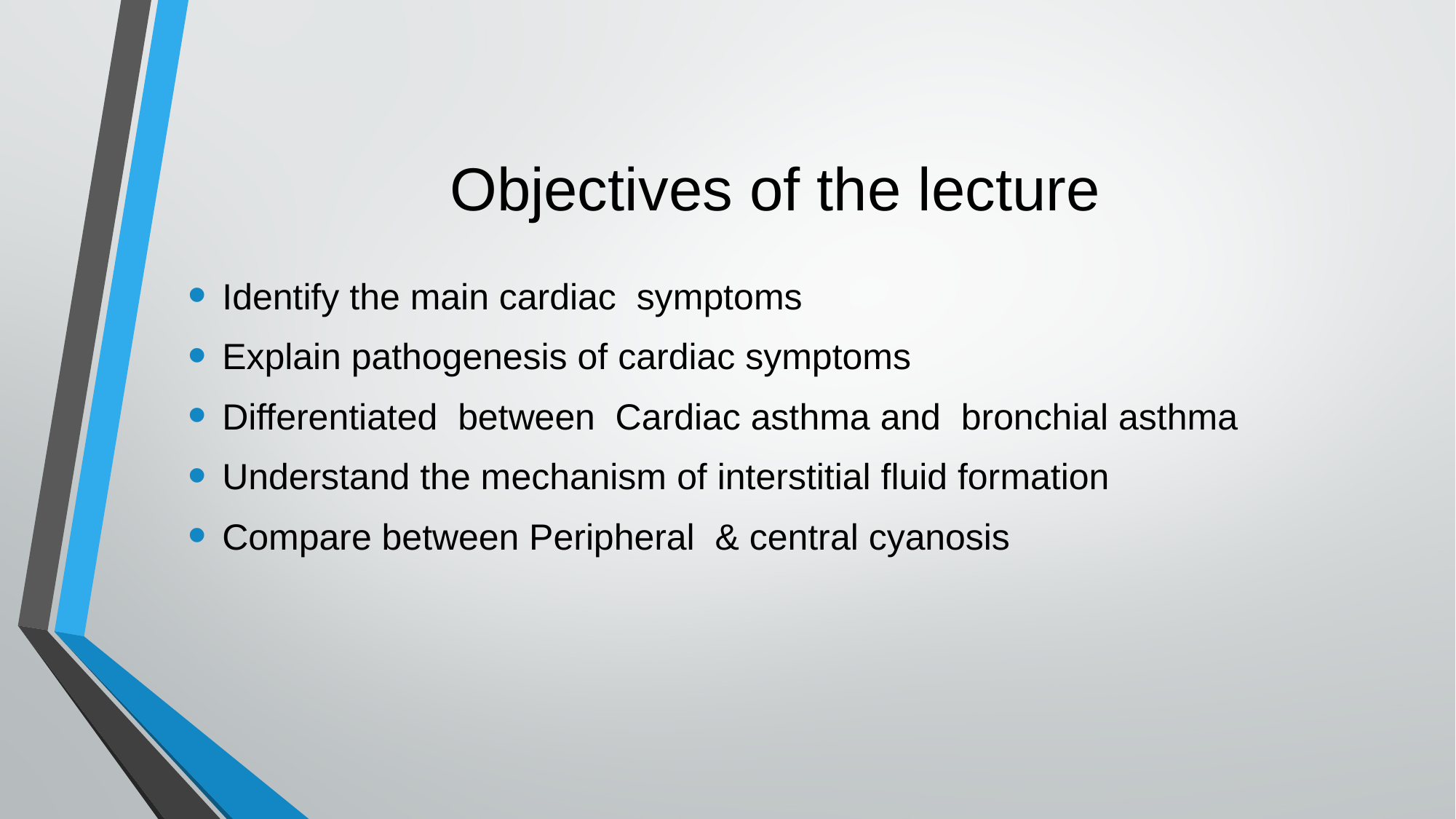

# Objectives of the lecture
Identify the main cardiac  symptoms
Explain pathogenesis of cardiac symptoms
Differentiated  between  Cardiac asthma and  bronchial asthma
Understand the mechanism of interstitial fluid formation
Compare between Peripheral  & central cyanosis